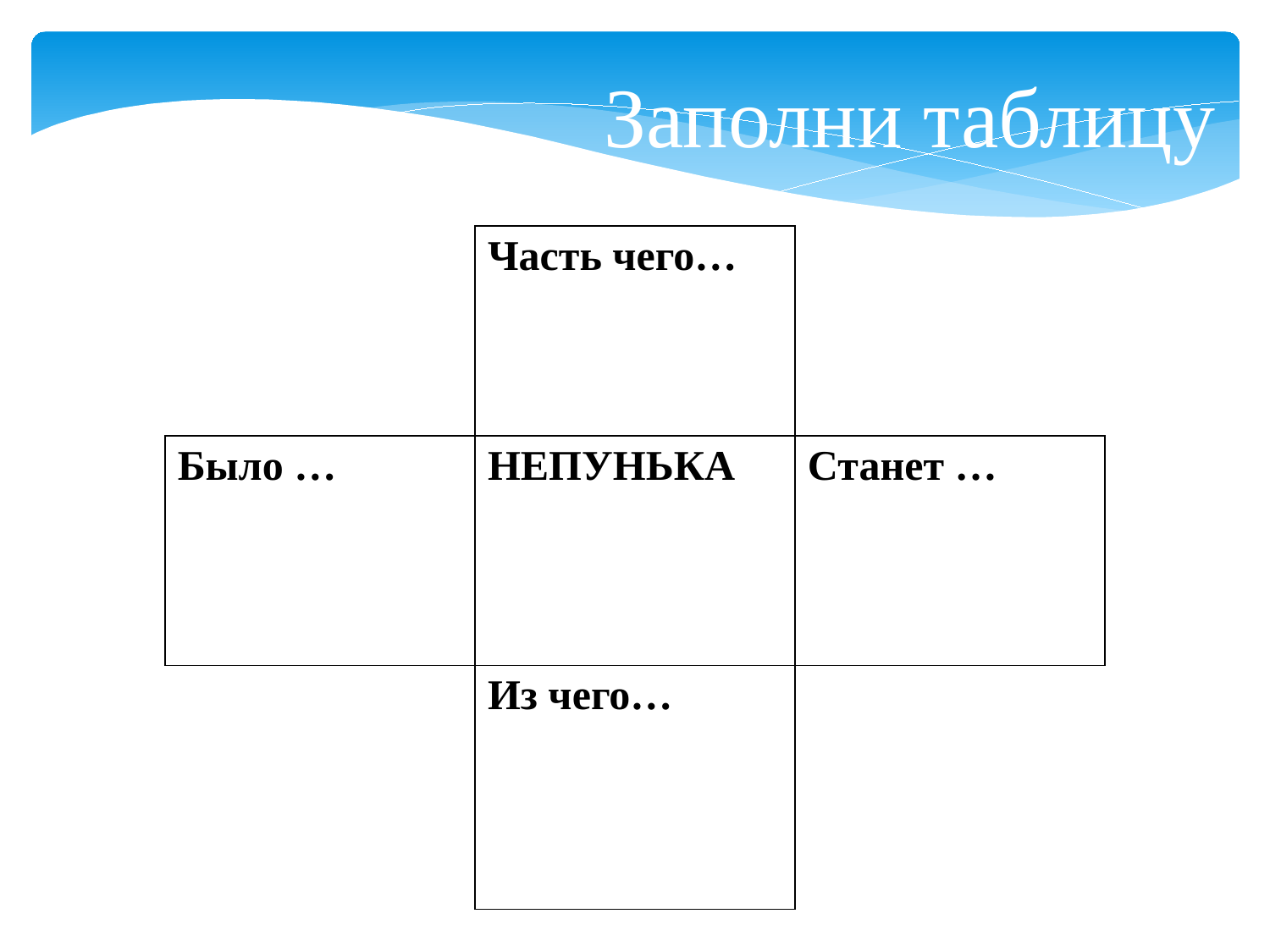

Заполни таблицу
|  | Часть чего… |  |
| --- | --- | --- |
| Было … | НЕПУНЬКА | Станет … |
|  | Из чего… |  |